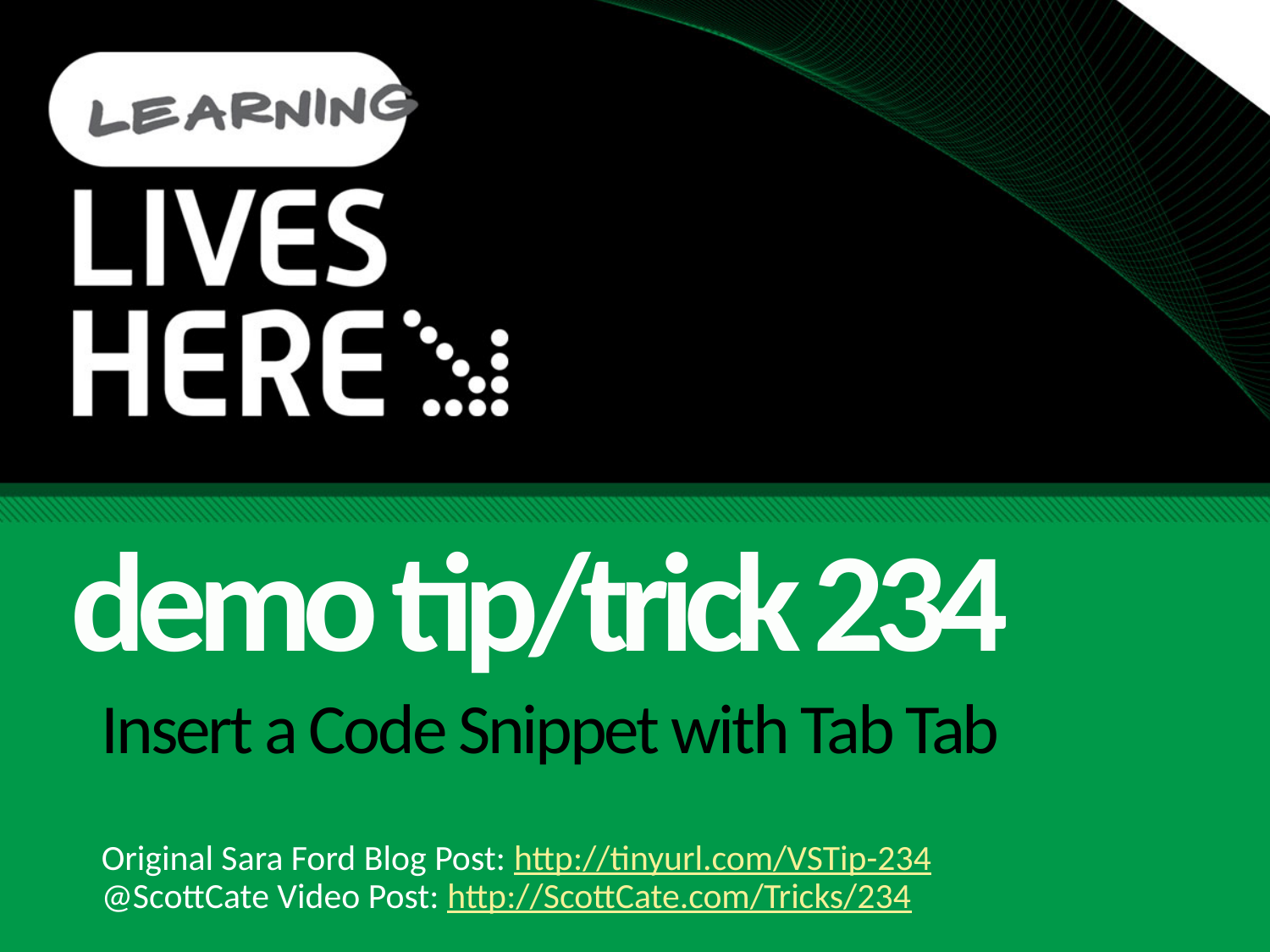

demo tip/trick 234
# Insert a Code Snippet with Tab Tab

Original Sara Ford Blog Post: http://tinyurl.com/VSTip-234
@ScottCate Video Post: http://ScottCate.com/Tricks/234